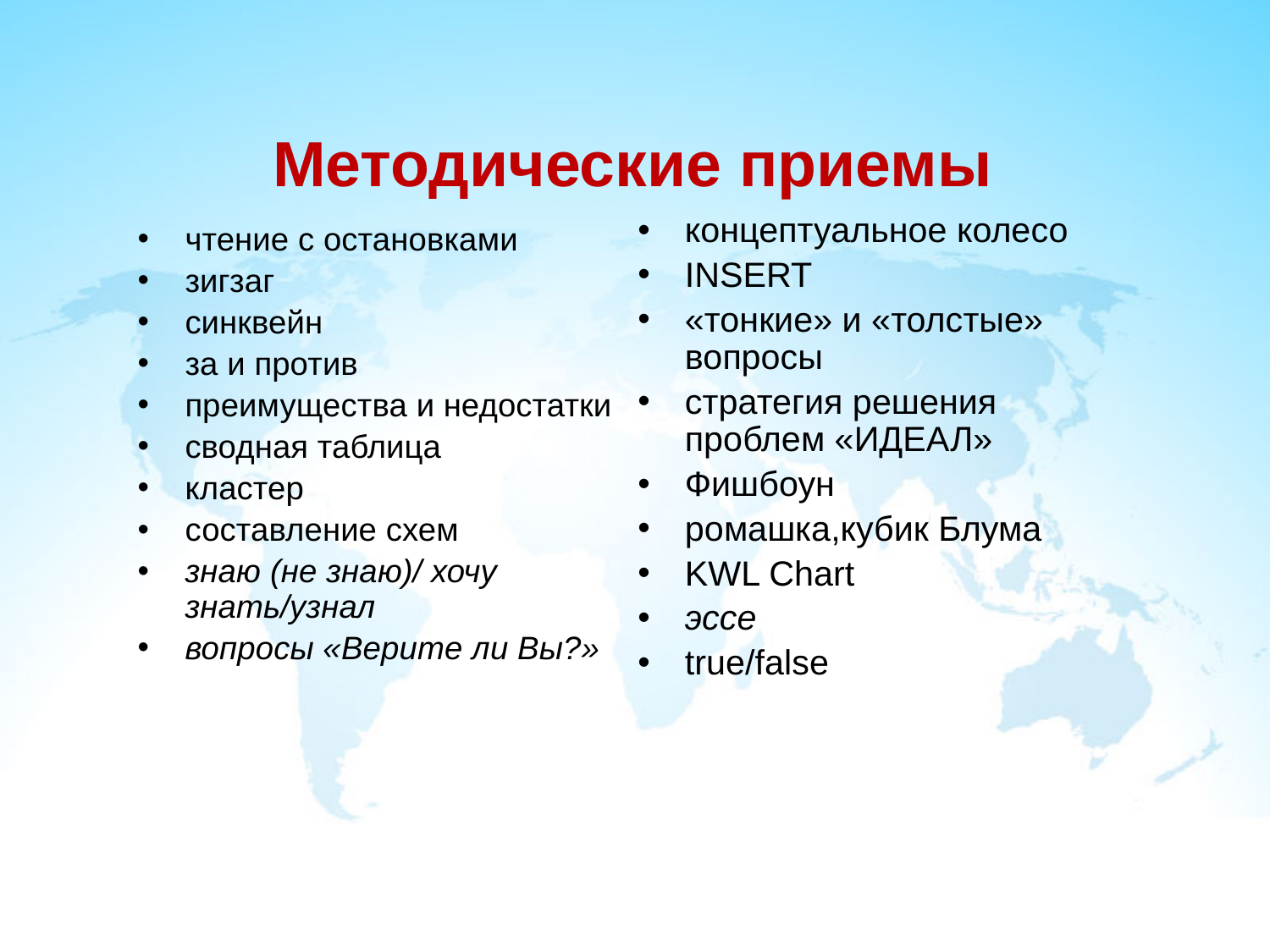

# Методические приемы
концептуальное колесо
INSERT
«тонкие» и «толстые» вопросы
стратегия решения проблем «ИДЕАЛ»
Фишбоун
ромашка,кубик Блума
KWL Chart
эссе
true/false

чтение с остановками
зигзаг
синквейн
за и против
преимущества и недостатки
сводная таблица
кластер
составление схем
знаю (не знаю)/ хочу знать/узнал
вопросы «Верите ли Вы?»